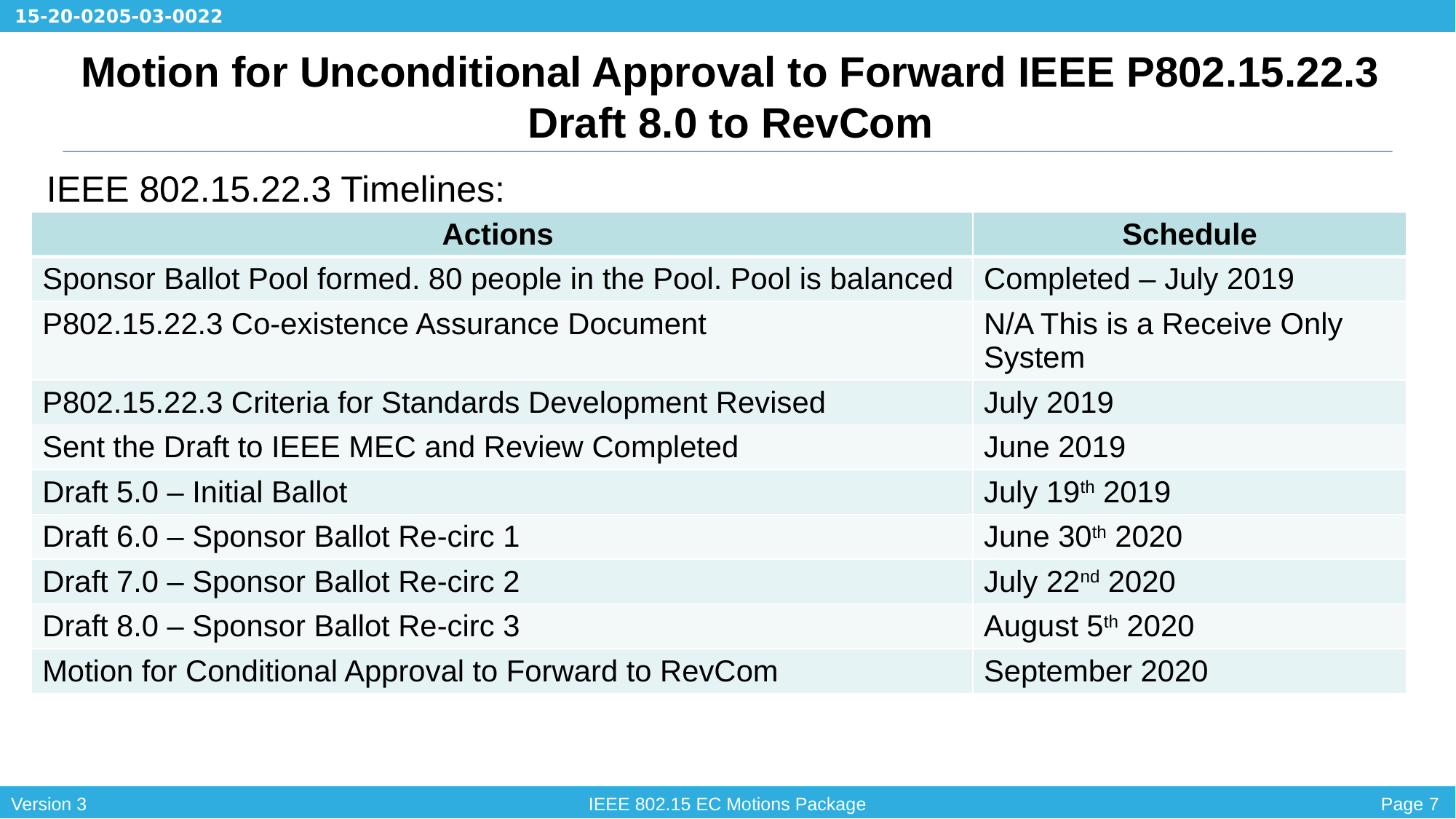

# Motion for Unconditional Approval to Forward IEEE P802.15.22.3 Draft 8.0 to RevCom
IEEE 802.15.22.3 Timelines:

| Actions | Schedule |
| --- | --- |
| Sponsor Ballot Pool formed. 80 people in the Pool. Pool is balanced | Completed – July 2019 |
| P802.15.22.3 Co-existence Assurance Document | N/A This is a Receive Only System |
| P802.15.22.3 Criteria for Standards Development Revised | July 2019 |
| Sent the Draft to IEEE MEC and Review Completed | June 2019 |
| Draft 5.0 – Initial Ballot | July 19th 2019 |
| Draft 6.0 – Sponsor Ballot Re-circ 1 | June 30th 2020 |
| Draft 7.0 – Sponsor Ballot Re-circ 2 | July 22nd 2020 |
| Draft 8.0 – Sponsor Ballot Re-circ 3 | August 5th 2020 |
| Motion for Conditional Approval to Forward to RevCom | September 2020 |